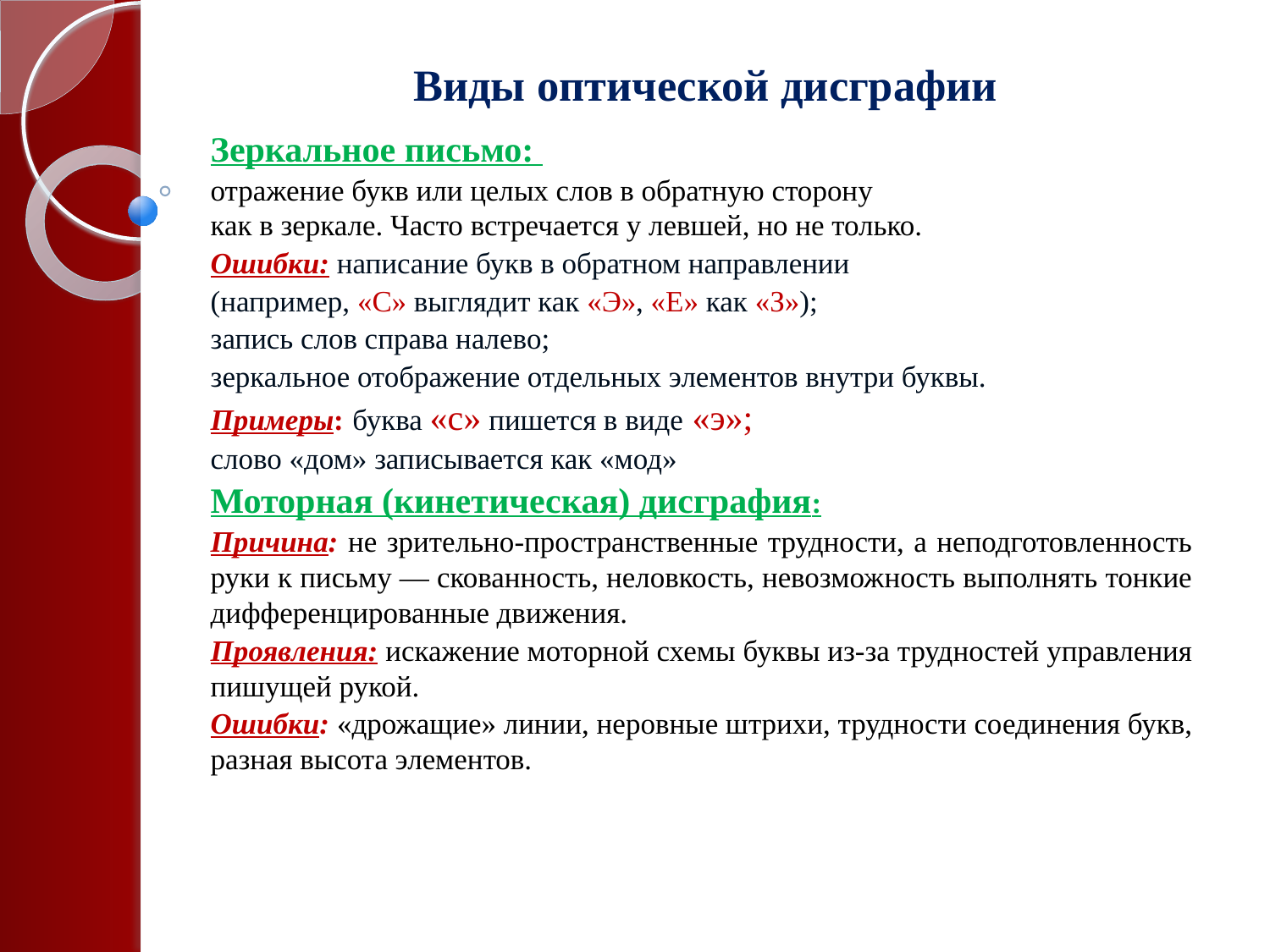

# Виды оптической дисграфии
Зеркальное письмо:
отражение букв или целых слов в обратную сторону как в зеркале. Часто встречается у левшей, но не только.
Ошибки: написание букв в обратном направлении
(например, «С» выглядит как «Э», «Е» как «З»);
запись слов справа налево;
зеркальное отображение отдельных элементов внутри буквы.
Примеры: буква «с» пишется в виде «э»;
слово «дом» записывается как «мод»
Моторная (кинетическая) дисграфия:
Причина: не зрительно‑пространственные трудности, а неподготовленность руки к письму — скованность, неловкость, невозможность выполнять тонкие дифференцированные движения.
Проявления: искажение моторной схемы буквы из‑за трудностей управления пишущей рукой.
Ошибки: «дрожащие» линии, неровные штрихи, трудности соединения букв, разная высота элементов.